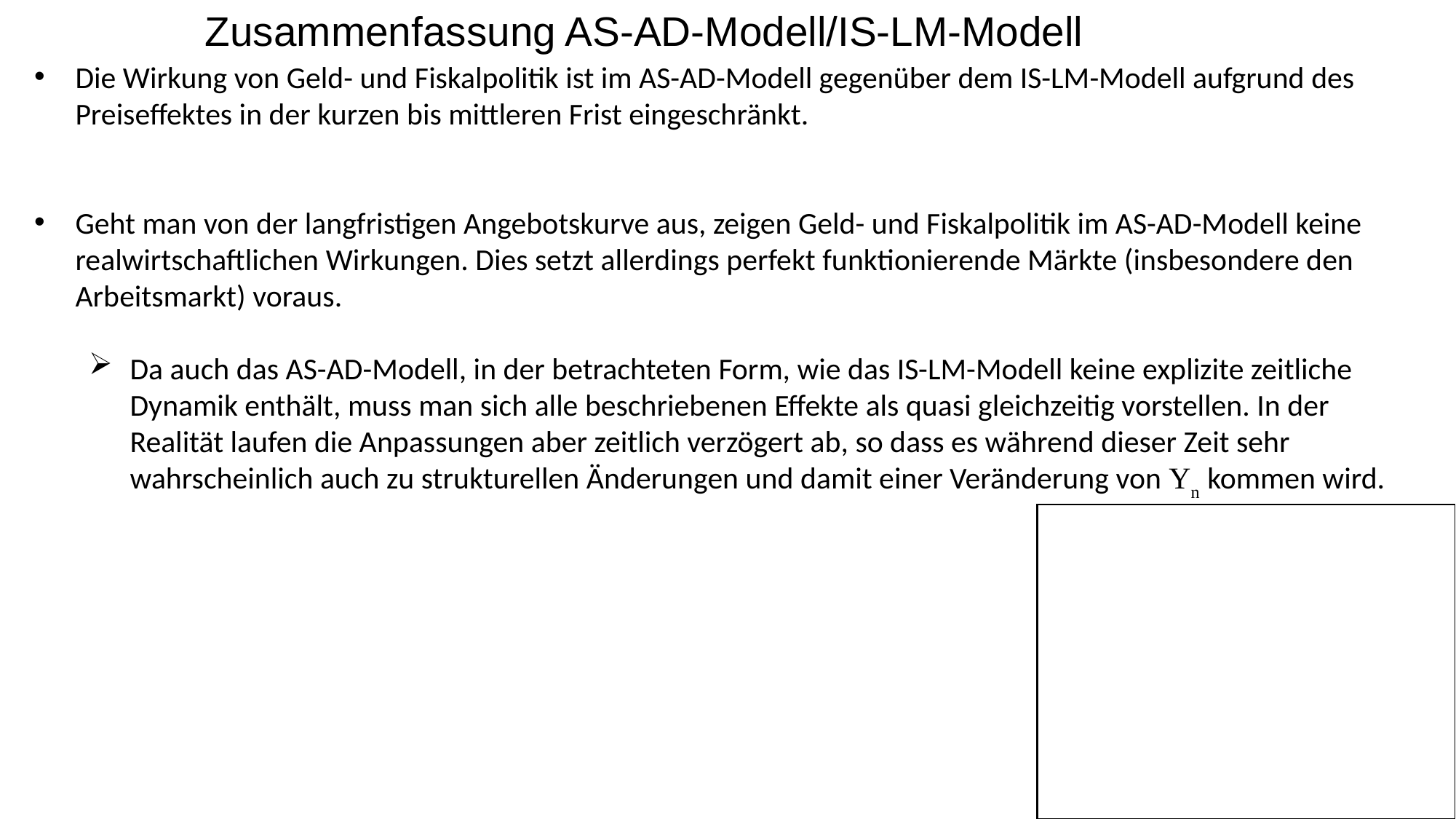

Zusammenfassung AS-AD-Modell/IS-LM-Modell

Die Wirkung von Geld- und Fiskalpolitik ist im AS-AD-Modell gegenüber dem IS-LM-Modell aufgrund des Preiseffektes in der kurzen bis mittleren Frist eingeschränkt.

Geht man von der langfristigen Angebotskurve aus, zeigen Geld- und Fiskalpolitik im AS-AD-Modell keine realwirtschaftlichen Wirkungen. Dies setzt allerdings perfekt funktionierende Märkte (insbesondere den Arbeitsmarkt) voraus.

Da auch das AS-AD-Modell, in der betrachteten Form, wie das IS-LM-Modell keine explizite zeitliche Dynamik enthält, muss man sich alle beschriebenen Effekte als quasi gleichzeitig vorstellen. In der Realität laufen die Anpassungen aber zeitlich verzögert ab, so dass es während dieser Zeit sehr wahrscheinlich auch zu strukturellen Änderungen und damit einer Veränderung von Yn kommen wird.